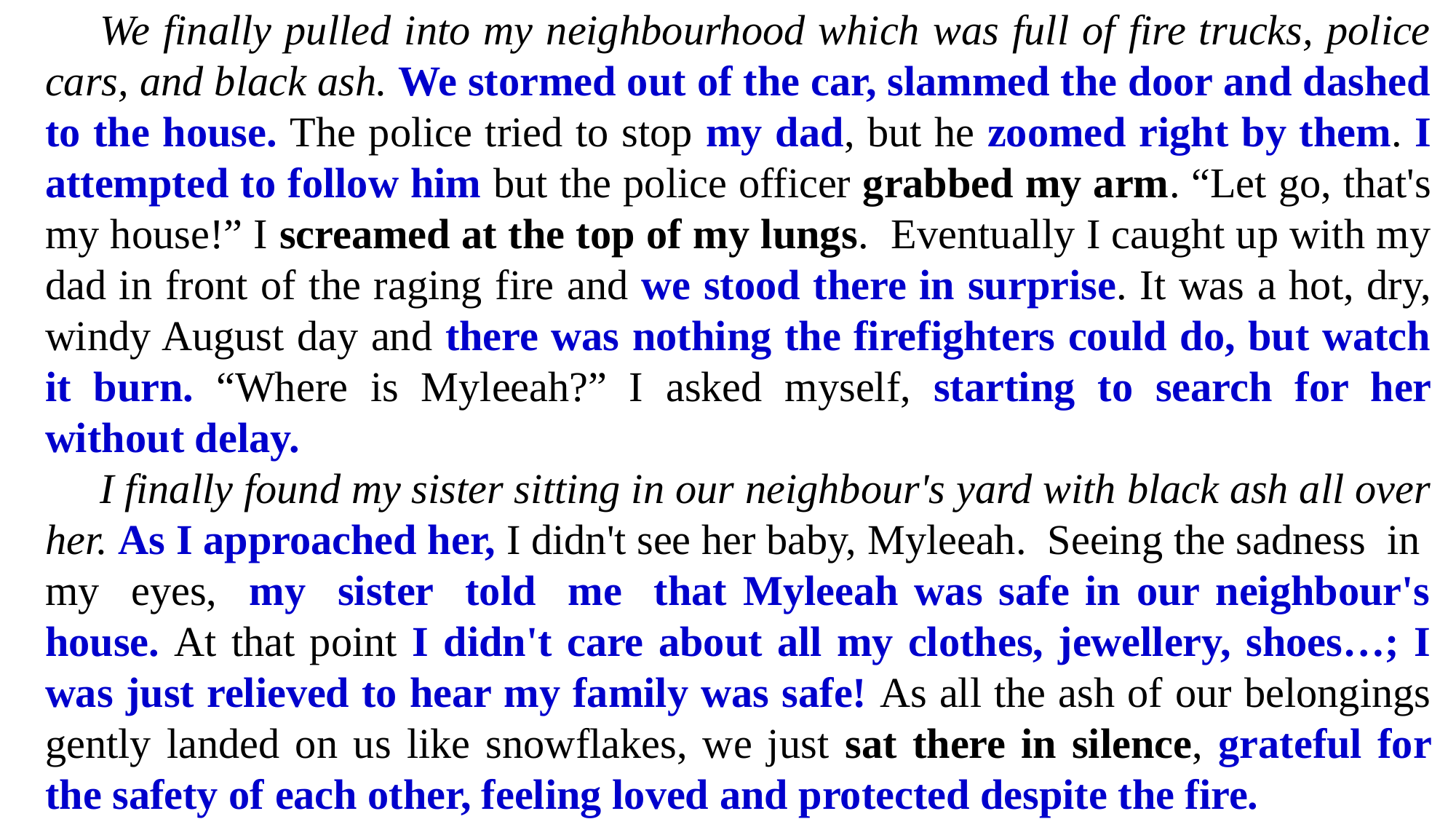

We finally pulled into my neighbourhood which was full of fire trucks, police cars, and black ash. We stormed out of the car, slammed the door and dashed to the house. The police tried to stop my dad, but he zoomed right by them. I attempted to follow him but the police officer grabbed my arm. “Let go, that's my house!” I screamed at the top of my lungs.  Eventually I caught up with my dad in front of the raging fire and we stood there in surprise. It was a hot, dry, windy August day and there was nothing the firefighters could do, but watch it burn. “Where is Myleeah?” I asked myself, starting to search for her without delay.
I finally found my sister sitting in our neighbour's yard with black ash all over her. As I approached her, I didn't see her baby, Myleeah.  Seeing the sadness  in  my  eyes,  my  sister  told  me  that Myleeah was safe in our neighbour's house. At that point I didn't care about all my clothes, jewellery, shoes…; I was just relieved to hear my family was safe! As all the ash of our belongings gently landed on us like snowflakes, we just sat there in silence, grateful for the safety of each other, feeling loved and protected despite the fire.